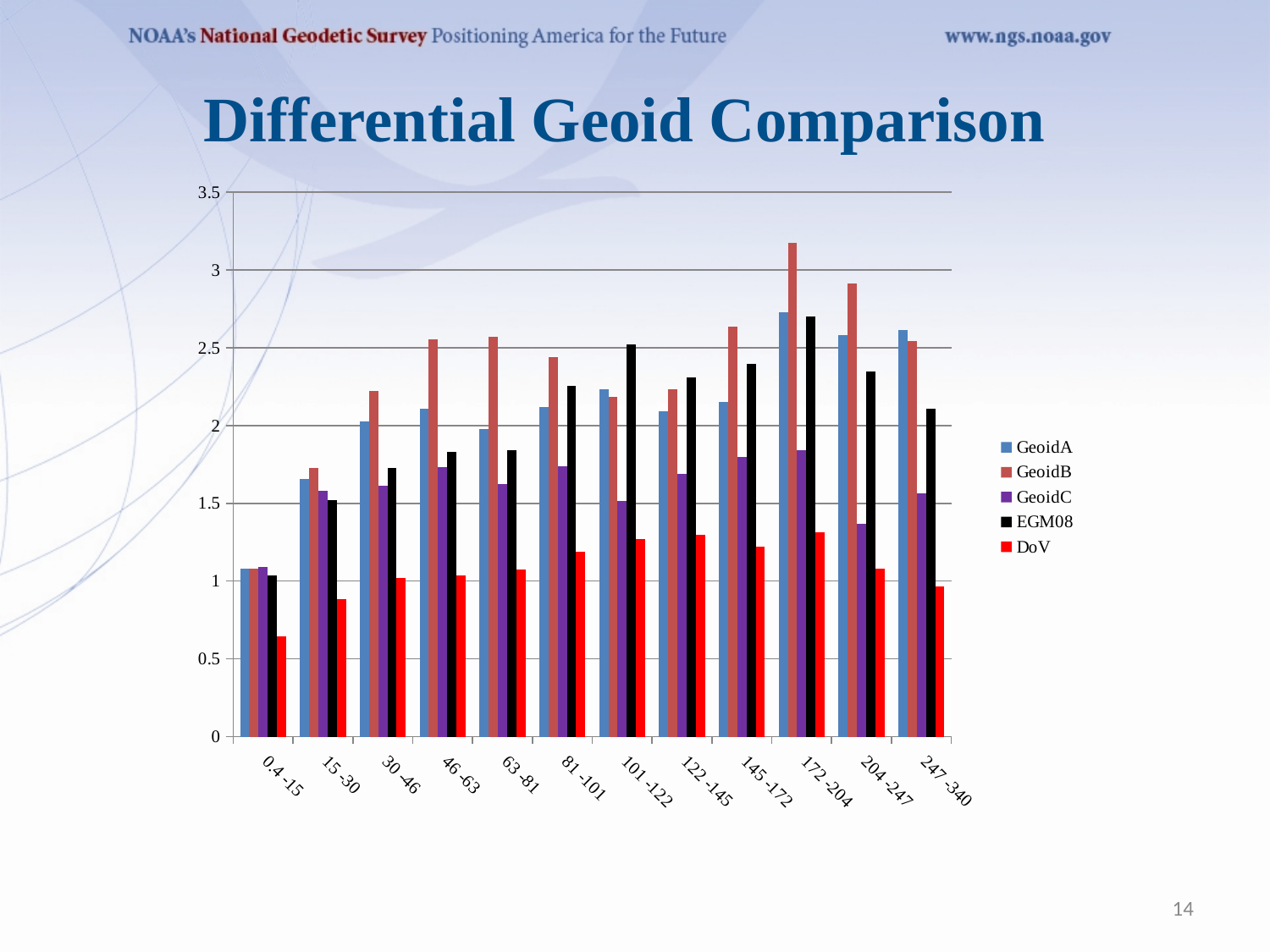

# Differential Geoid Comparison

### Chart

| Category | GeoidA | GeoidB | GeoidC | EGM08 | DoV |
|---|---|---|---|---|---|
|  0.4 -15 | 1.07743160410646 | 1.0784342906395 | 1.08972845354588 | 1.03710757469481 | 0.646094906995645 |
|  15 -30 | 1.65561610786592 | 1.72625315657367 | 1.58291633433471 | 1.52193519939245 | 0.885759654026911 |
|  30 -46 | 2.02907905569848 | 2.22146625535478 | 1.61492096557459 | 1.72535456636995 | 1.01965448770146 |
|  46 -63 | 2.10642521086057 | 2.55503584536718 | 1.73518981665763 | 1.83383031595994 | 1.03716042847079 |
|  63 -81 | 1.97905592971479 | 2.5722086773309 | 1.62551036085158 | 1.84122941160111 | 1.07464201518579 |
|  81 -101 | 2.12172510693008 | 2.43938984290012 | 1.74011764969313 | 2.2553128787613 | 1.1898156118979 |
|  101 -122 | 2.23492668797523 | 2.18621000540609 | 1.51719170753704 | 2.51921488033861 | 1.26978818277556 |
|  122 -145 | 2.08976349268965 | 2.23549938116579 | 1.68812017286418 | 2.31151403419807 | 1.29690974216897 |
|  145 -172 | 2.15211918040069 | 2.63810741354189 | 1.79664146658299 | 2.39753585378636 | 1.2192547776605 |
|  172 -204 | 2.7281009259815 | 3.17660505231768 | 1.84187723925355 | 2.70020234439405 | 1.31198730687359 |
|  204 -247 | 2.58163801591738 | 2.91065708475762 | 1.36973365413307 | 2.34644660186524 | 1.08063278533289 |
|  247 -340 | 2.61434711808645 | 2.54591770383398 | 1.56284133878256 | 2.10861928961914 | 0.967395725828213 |
14